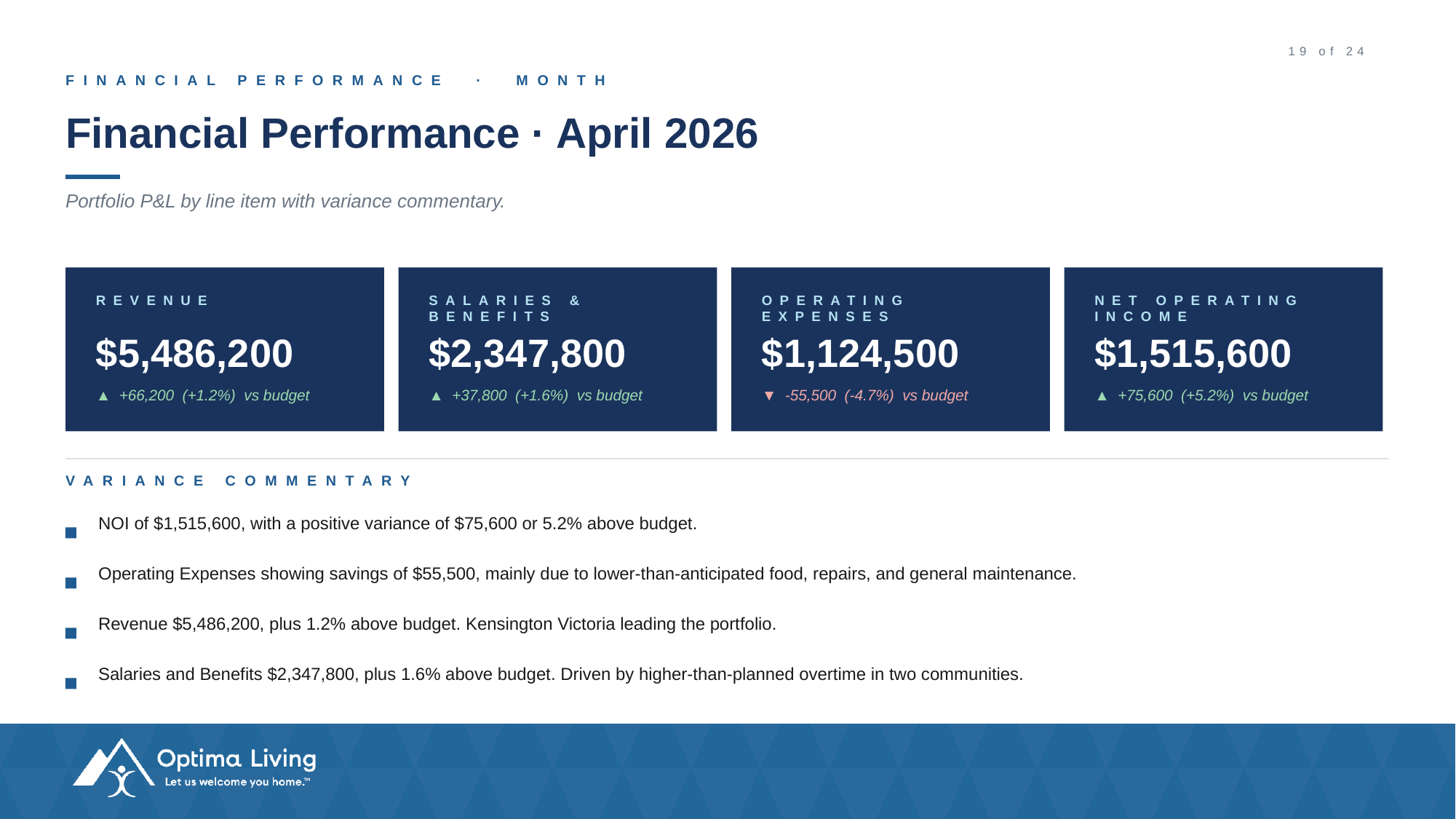

#
19 of 24
FINANCIAL PERFORMANCE  ·  MONTH
Financial Performance · April 2026

Portfolio P&L by line item with variance commentary.

REVENUE
SALARIES & BENEFITS
OPERATING EXPENSES
NET OPERATING INCOME
$5,486,200
$2,347,800
$1,124,500
$1,515,600
▲  +66,200  (+1.2%)  vs budget
▲  +37,800  (+1.6%)  vs budget
▼  -55,500  (-4.7%)  vs budget
▲  +75,600  (+5.2%)  vs budget
VARIANCE COMMENTARY
NOI of $1,515,600, with a positive variance of $75,600 or 5.2% above budget.

Operating Expenses showing savings of $55,500, mainly due to lower-than-anticipated food, repairs, and general maintenance.

Revenue $5,486,200, plus 1.2% above budget. Kensington Victoria leading the portfolio.

Salaries and Benefits $2,347,800, plus 1.6% above budget. Driven by higher-than-planned overtime in two communities.